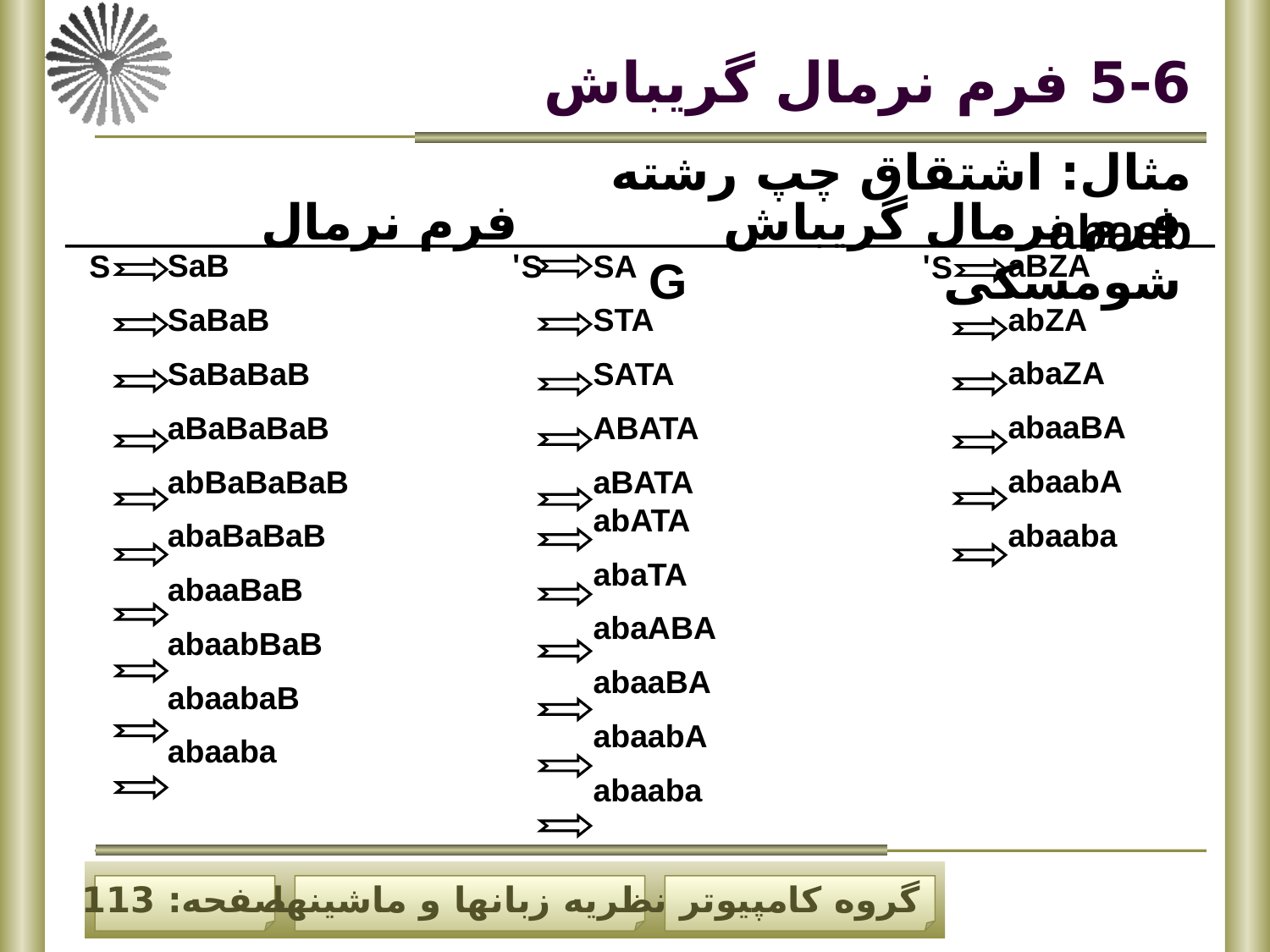

# 5-6 فرم نرمال گریباش
مثال: اشتقاق چپ رشته abaab
فرم نرمال گریباش            فرم نرمال شومسکی               G
aBZA
abZA
abaZA
abaaBA
abaabA
abaaba
S'

SaB
SaBaB
SaBaBaB
aBaBaBaB
abBaBaBaB
abaBaBaB
abaaBaB
abaabBaB
abaabaB
abaaba
S

S'
SA
STA
SATA
ABATA
aBATA
abATA
abaTA
abaABA
abaaBA
abaabA
abaaba